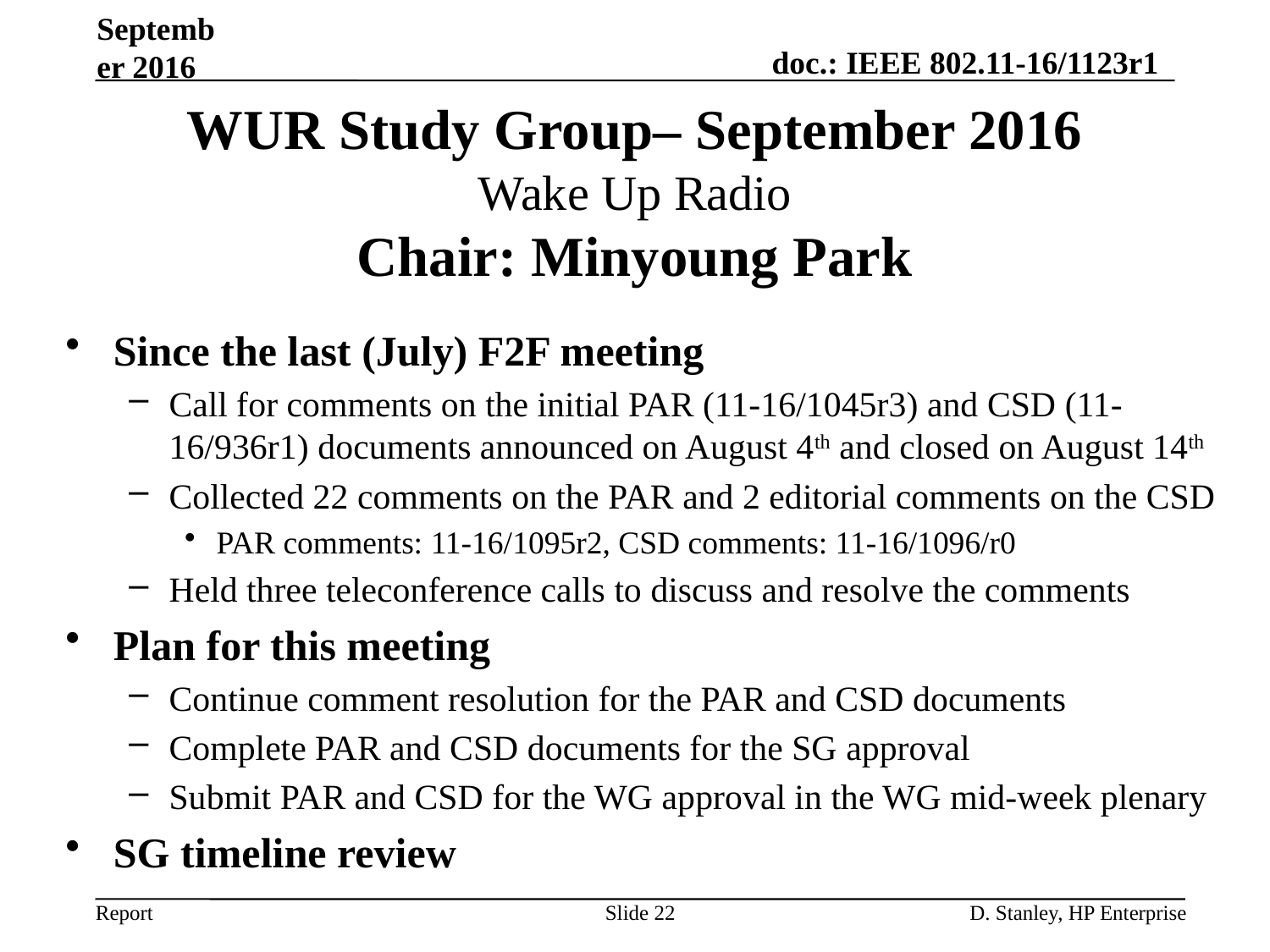

September 2016
# WUR Study Group– September 2016 Wake Up Radio Chair: Minyoung Park
Since the last (July) F2F meeting
Call for comments on the initial PAR (11-16/1045r3) and CSD (11-16/936r1) documents announced on August 4th and closed on August 14th
Collected 22 comments on the PAR and 2 editorial comments on the CSD
PAR comments: 11-16/1095r2, CSD comments: 11-16/1096/r0
Held three teleconference calls to discuss and resolve the comments
Plan for this meeting
Continue comment resolution for the PAR and CSD documents
Complete PAR and CSD documents for the SG approval
Submit PAR and CSD for the WG approval in the WG mid-week plenary
SG timeline review

Slide 22
D. Stanley, HP Enterprise